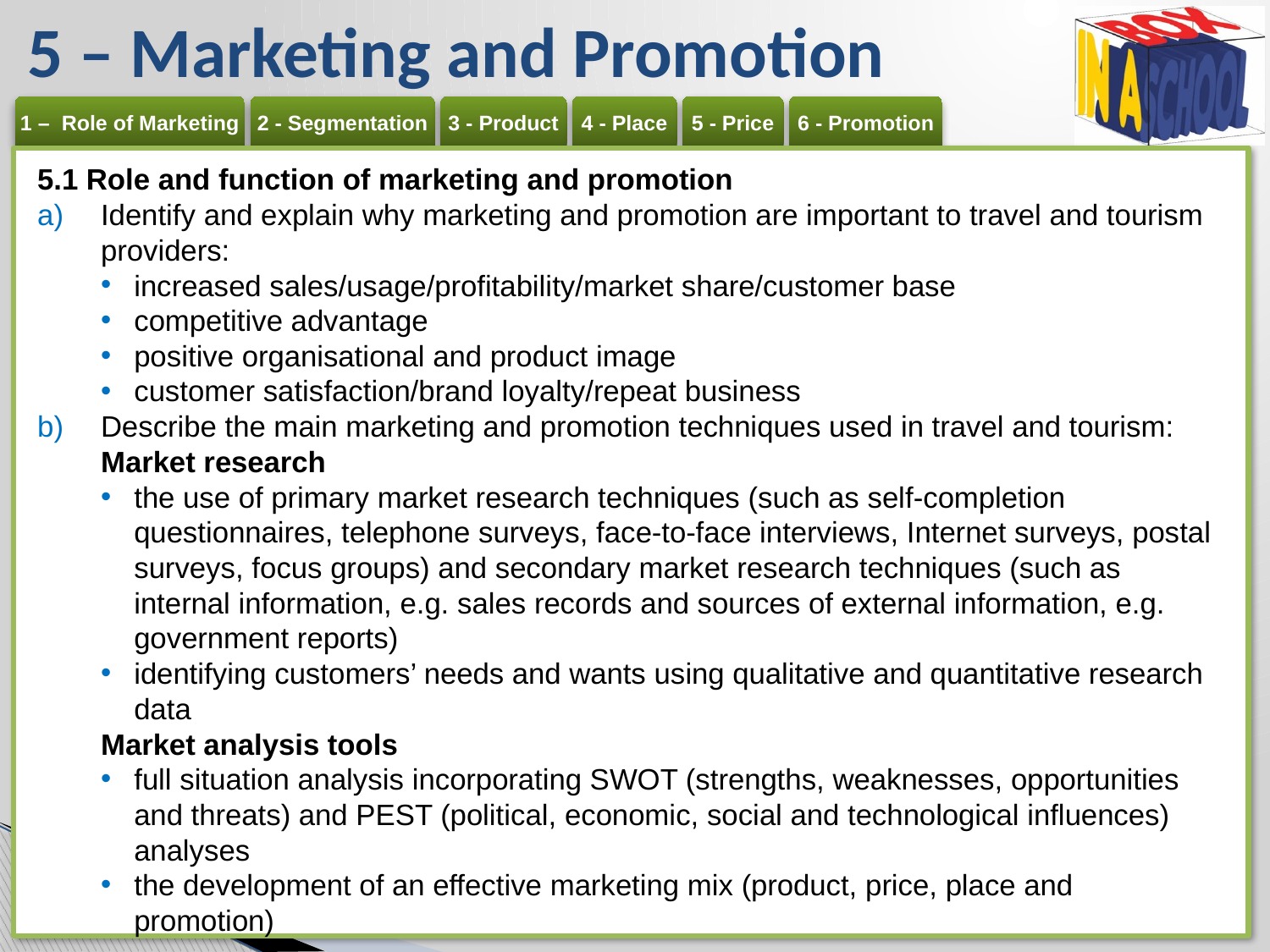

# 5 – Marketing and Promotion
5.1 Role and function of marketing and promotion
Identify and explain why marketing and promotion are important to travel and tourism providers:
increased sales/usage/profitability/market share/customer base
competitive advantage
positive organisational and product image
customer satisfaction/brand loyalty/repeat business
Describe the main marketing and promotion techniques used in travel and tourism:
Market research
the use of primary market research techniques (such as self-completion questionnaires, telephone surveys, face-to-face interviews, Internet surveys, postal surveys, focus groups) and secondary market research techniques (such as internal information, e.g. sales records and sources of external information, e.g. government reports)
identifying customers’ needs and wants using qualitative and quantitative research data
Market analysis tools
full situation analysis incorporating SWOT (strengths, weaknesses, opportunities and threats) and PEST (political, economic, social and technological influences) analyses
the development of an effective marketing mix (product, price, place and promotion)